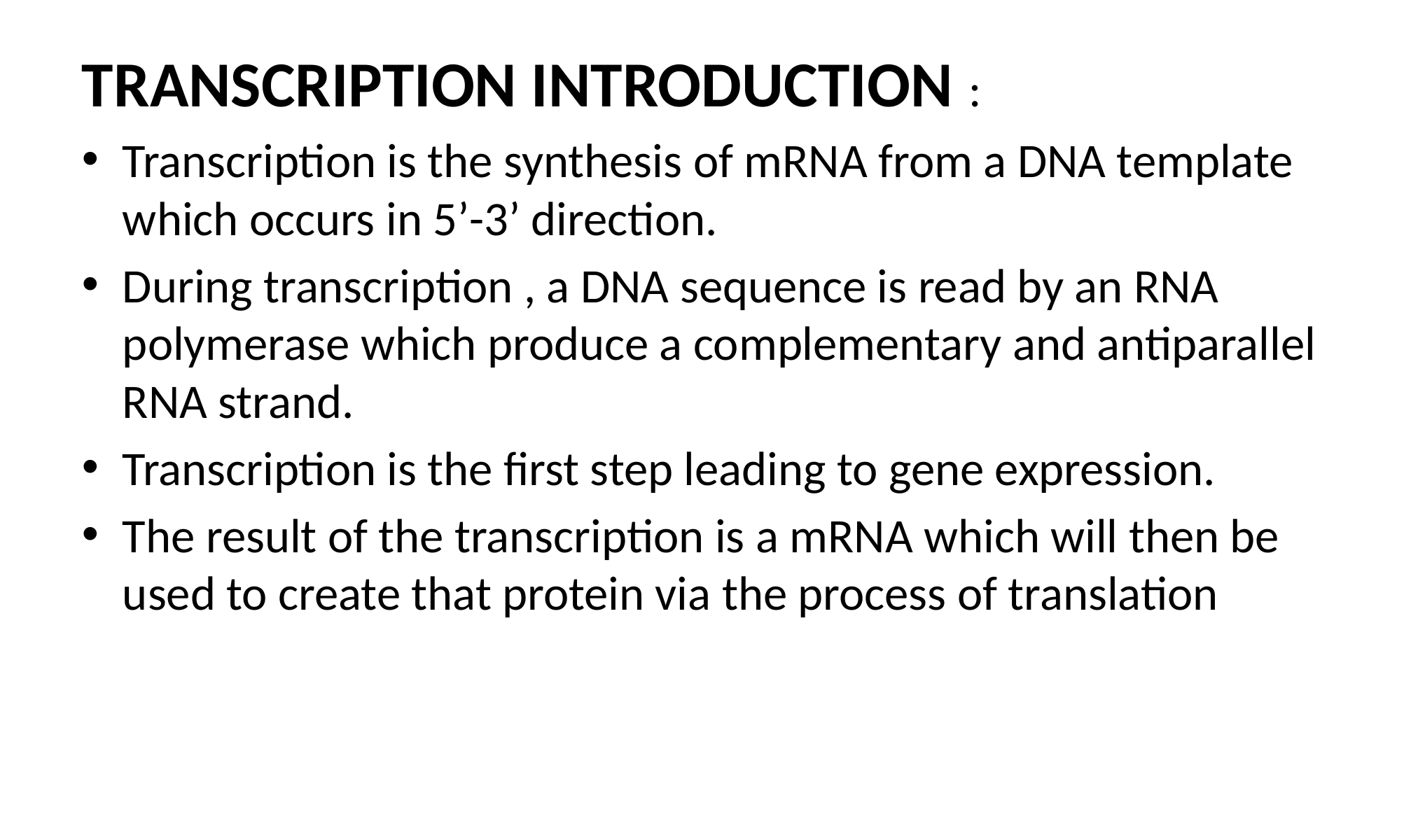

TRANSCRIPTION INTRODUCTION :
Transcription is the synthesis of mRNA from a DNA template which occurs in 5’-3’ direction.
During transcription , a DNA sequence is read by an RNA polymerase which produce a complementary and antiparallel RNA strand.
Transcription is the first step leading to gene expression.
The result of the transcription is a mRNA which will then be used to create that protein via the process of translation